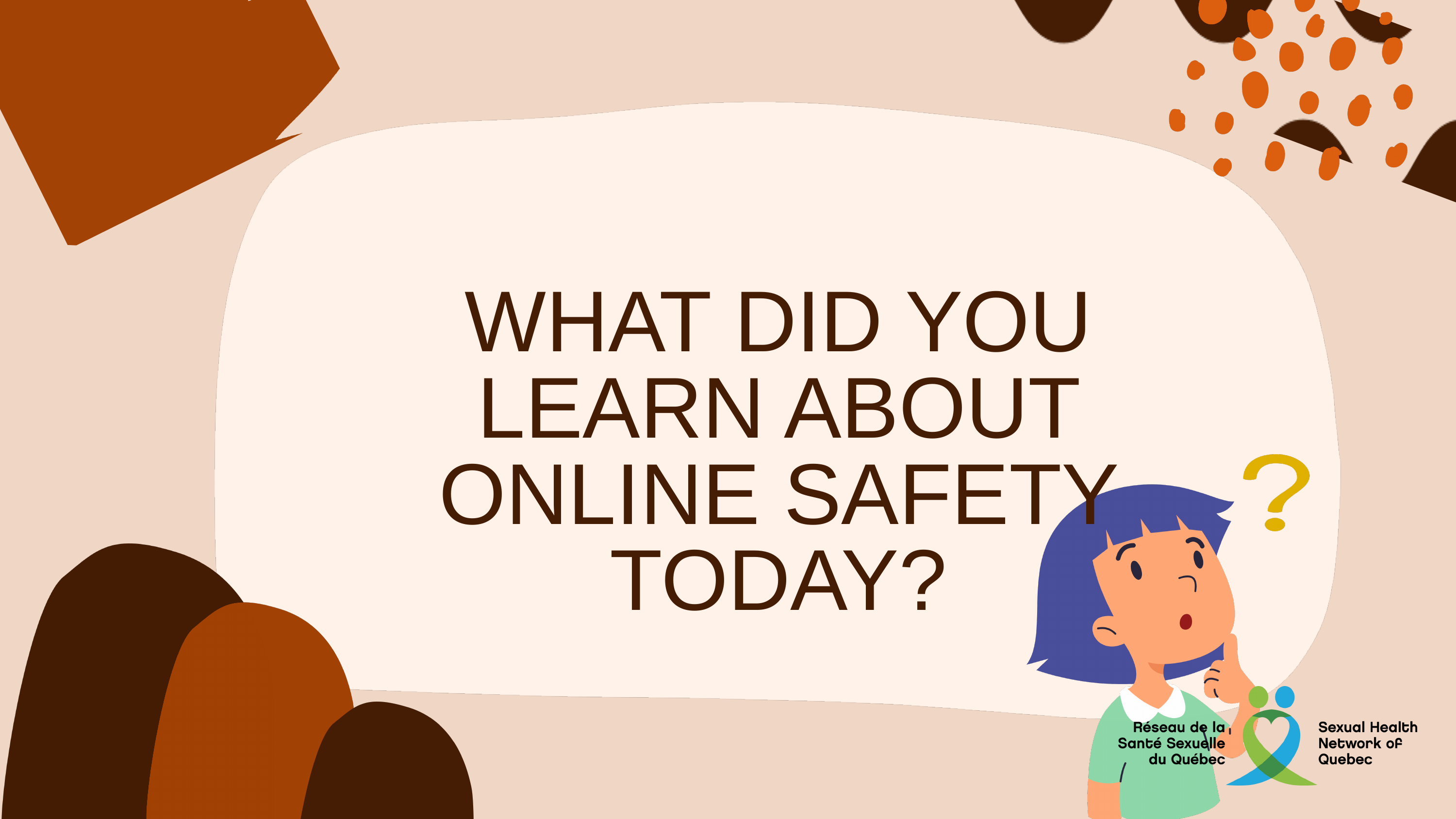

WHAT DID YOU LEARN ABOUT ONLINE SAFETY TODAY?